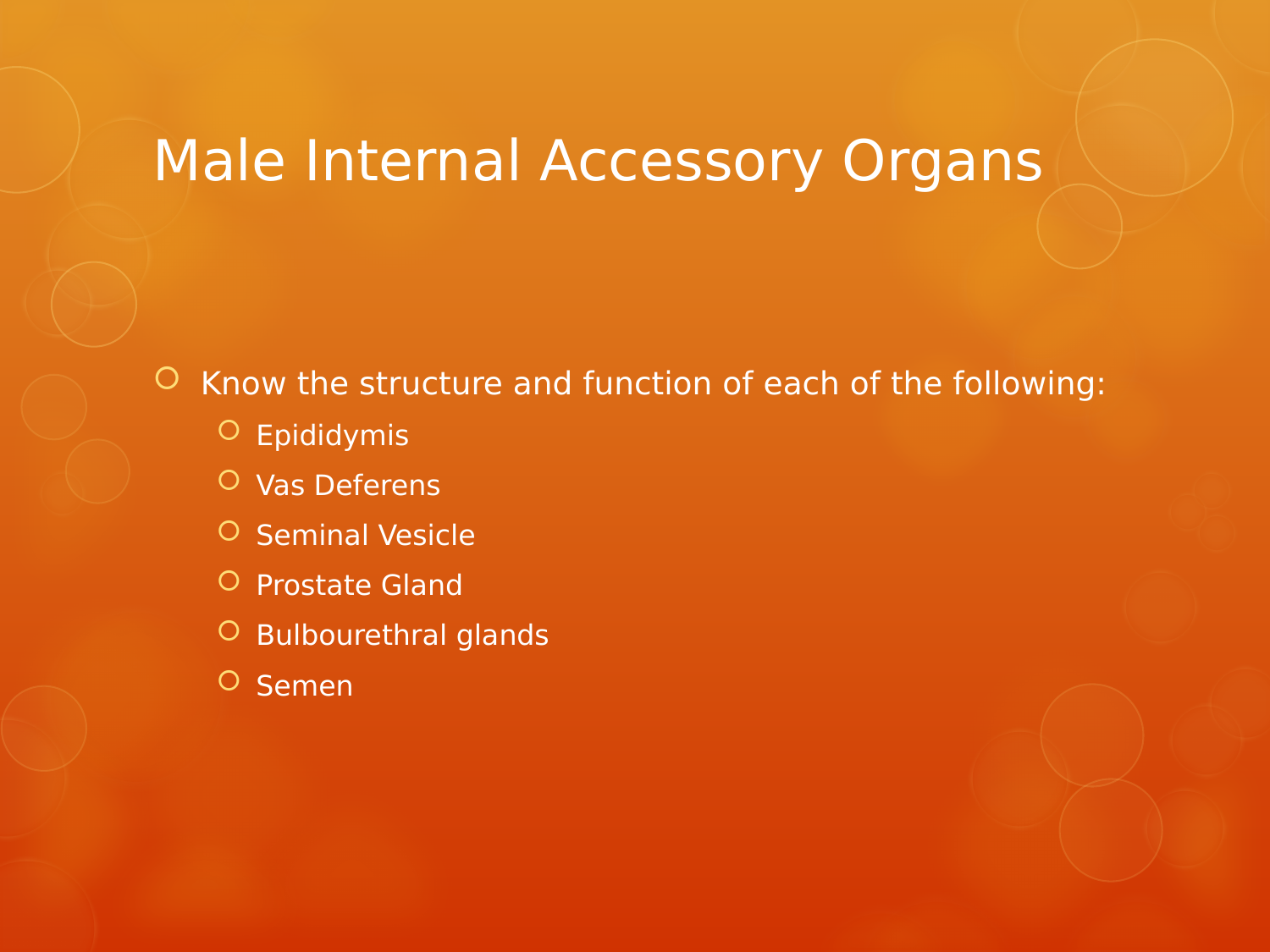

# Male Internal Accessory Organs
Know the structure and function of each of the following:
Epididymis
Vas Deferens
Seminal Vesicle
Prostate Gland
Bulbourethral glands
Semen